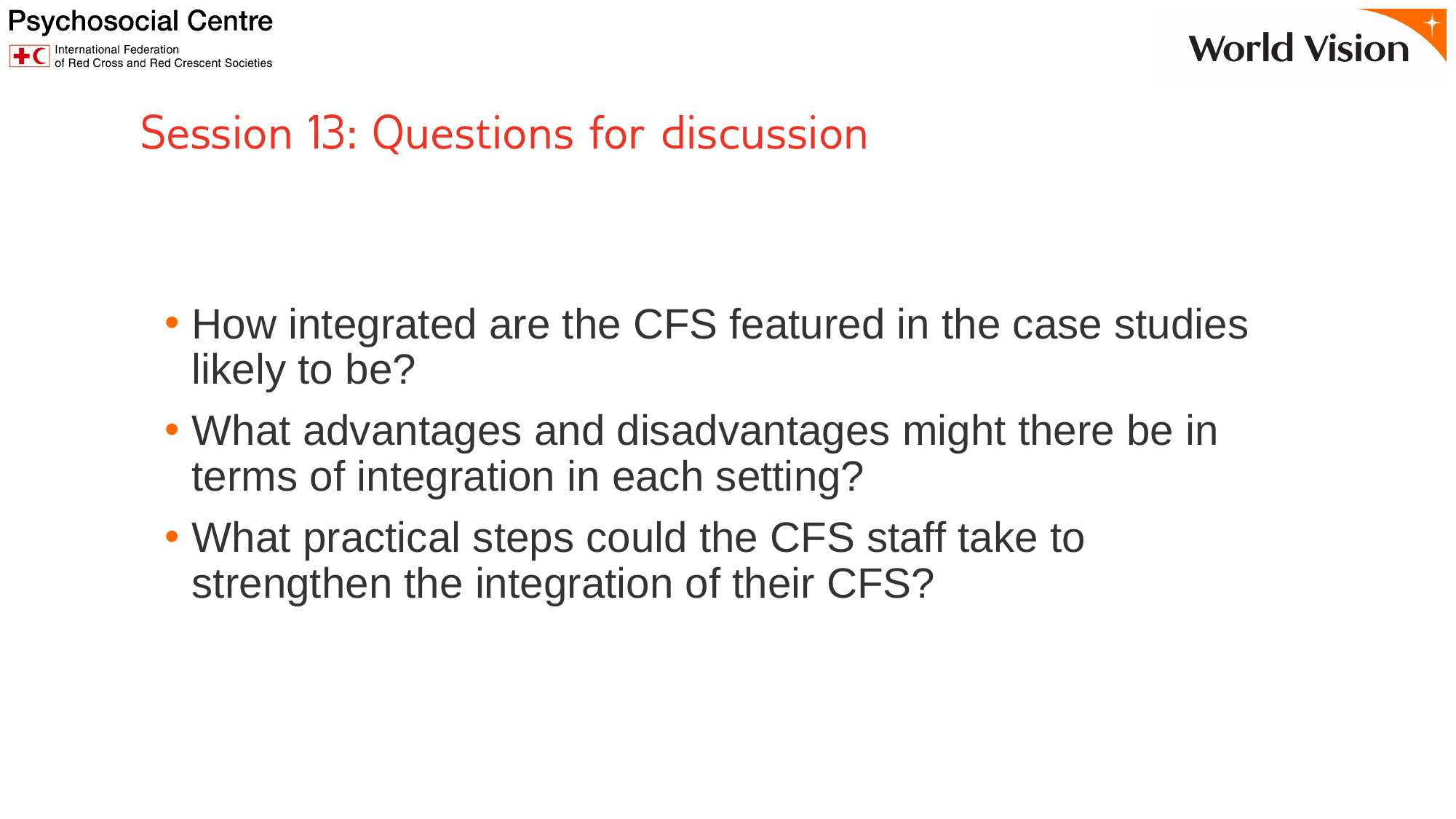

# Session 13: Questions for discussion

How integrated are the CFS featured in the case studies likely to be?
What advantages and disadvantages might there be in terms of integration in each setting?
What practical steps could the CFS staff take to strengthen the integration of their CFS?